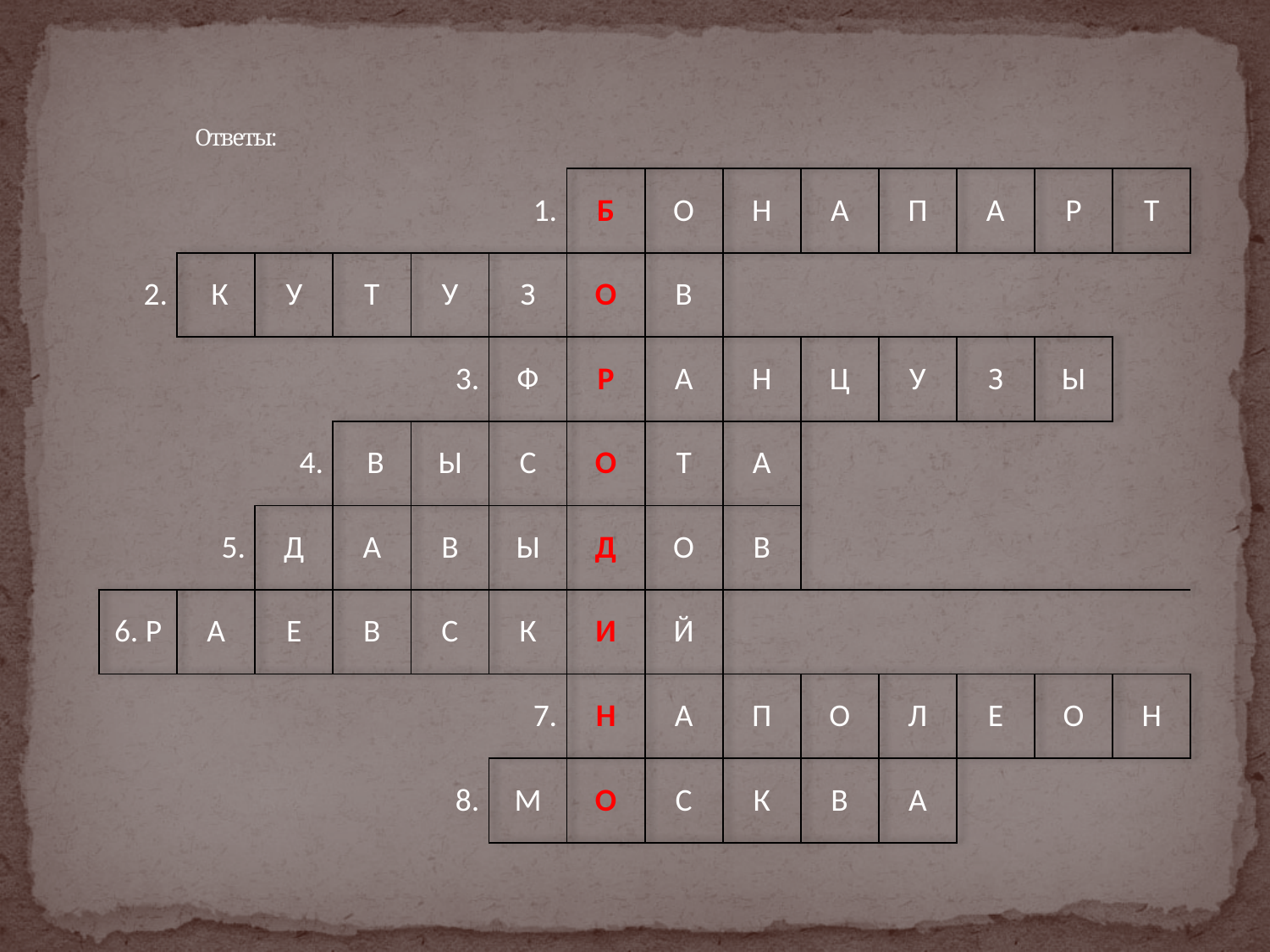

# Ответы:
|  |  |  |  |  | 1. | Б | О | Н | А | П | А | Р | Т |
| --- | --- | --- | --- | --- | --- | --- | --- | --- | --- | --- | --- | --- | --- |
| 2. | К | У | Т | У | З | О | В |  |  |  |  |  |  |
|  |  |  |  | 3. | Ф | Р | А | Н | Ц | У | З | Ы |  |
|  |  | 4. | В | Ы | С | О | Т | А |  |  |  |  |  |
|  | 5. | Д | А | В | Ы | Д | О | В |  |  |  |  |  |
| 6. Р | А | Е | В | С | К | И | Й |  |  |  |  |  |  |
|  |  |  |  |  | 7. | Н | А | П | О | Л | Е | О | Н |
|  |  |  |  | 8. | М | О | С | К | В | А |  |  |  |